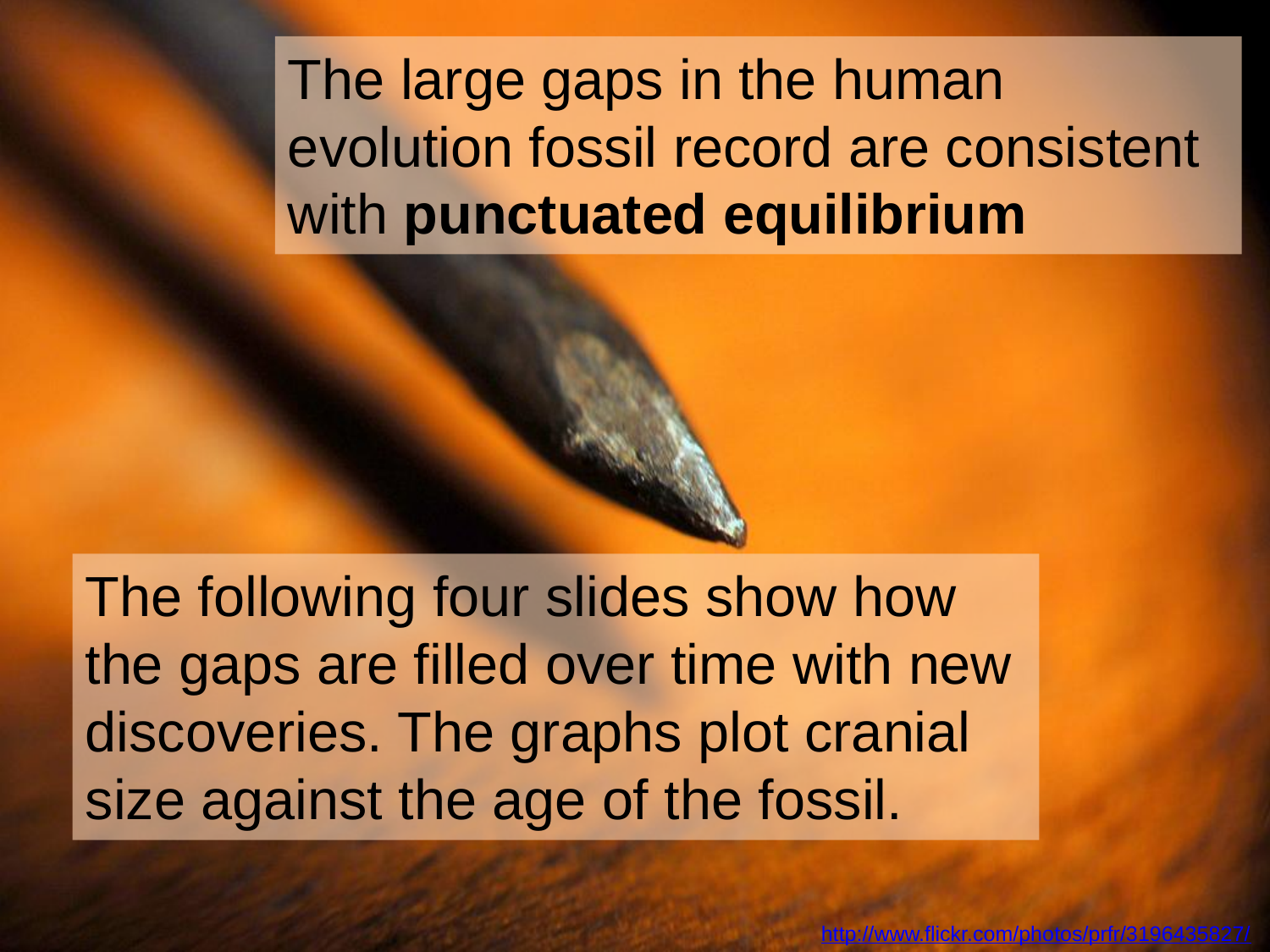

The large gaps in the human evolution fossil record are consistent with punctuated equilibrium
The following four slides show how the gaps are filled over time with new discoveries. The graphs plot cranial size against the age of the fossil.
http://www.flickr.com/photos/prfr/3196435827/